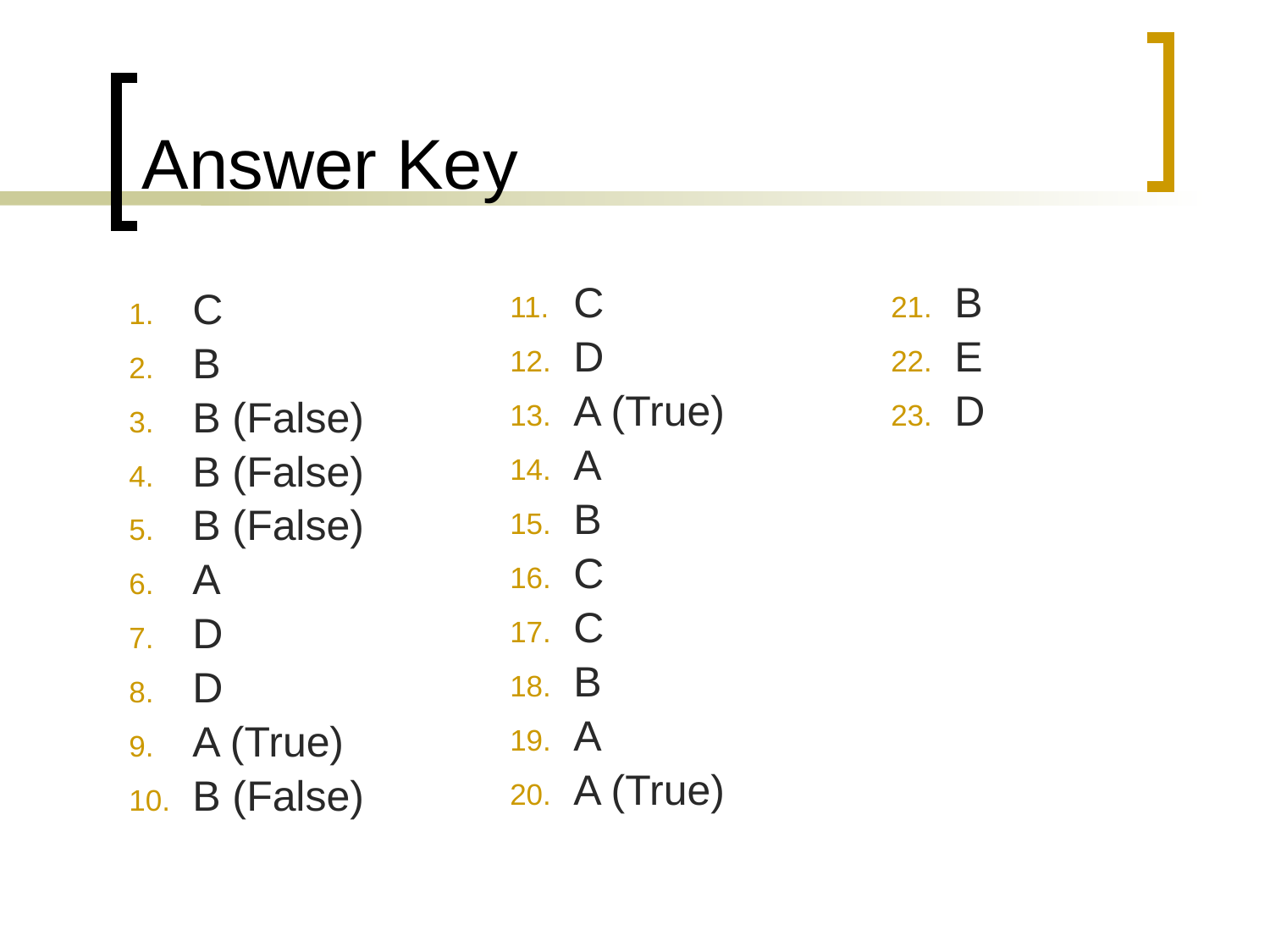

# Answer Key

C
B
B (False)
B (False)
B (False)
A
D
D
A (True)
B (False)

C
D
A (True)
A
B
C
C
B
A
A (True)

B
E
D